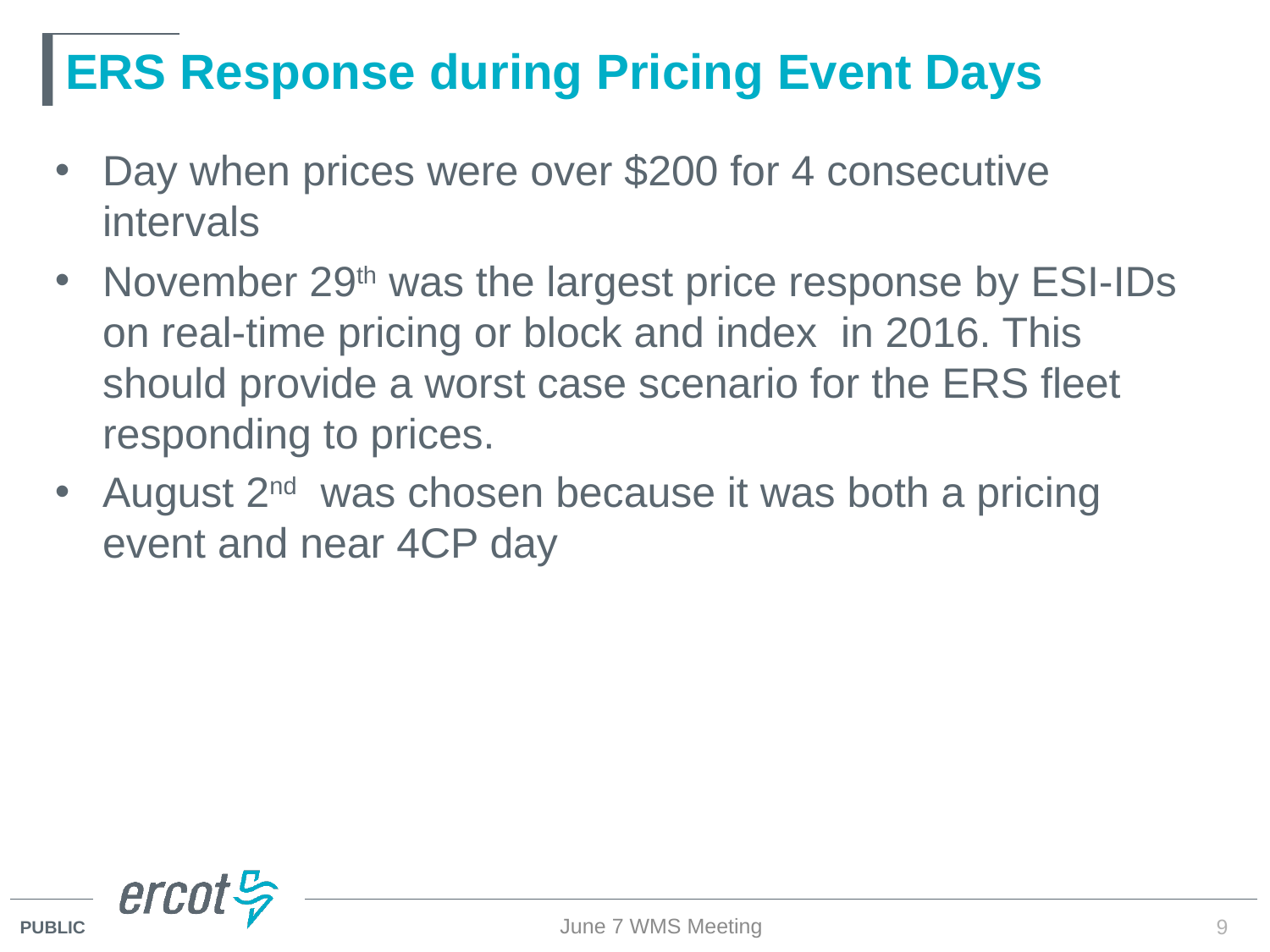

# ERS Response during Pricing Event Days
Day when prices were over $200 for 4 consecutive intervals
November 29th was the largest price response by ESI-IDs on real-time pricing or block and index  in 2016. This should provide a worst case scenario for the ERS fleet responding to prices.
August 2nd  was chosen because it was both a pricing event and near 4CP day

June 7 WMS Meeting
9